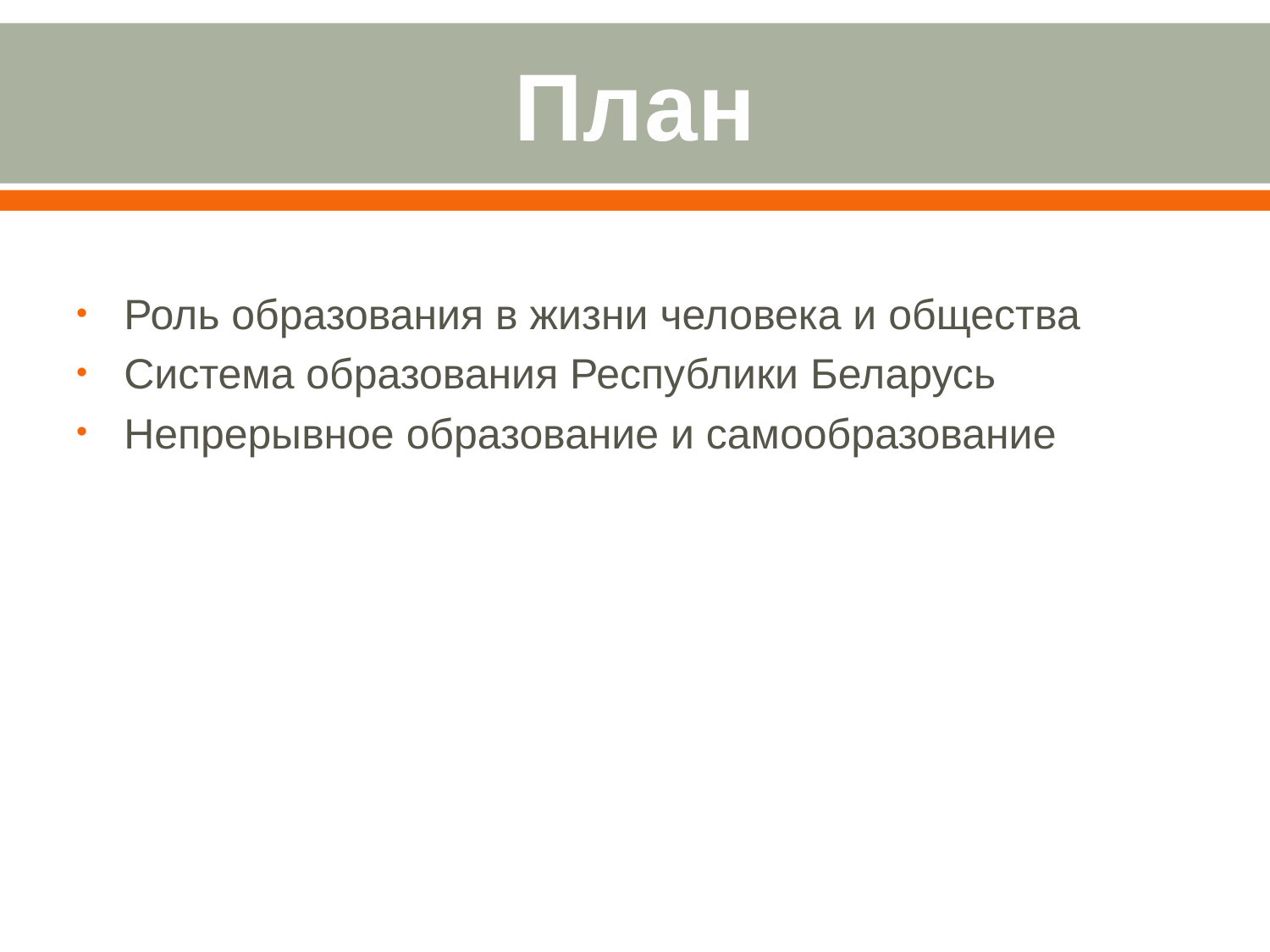

# План

Роль образования в жизни человека и общества
Система образования Республики Беларусь
Непрерывное образование и самообразование